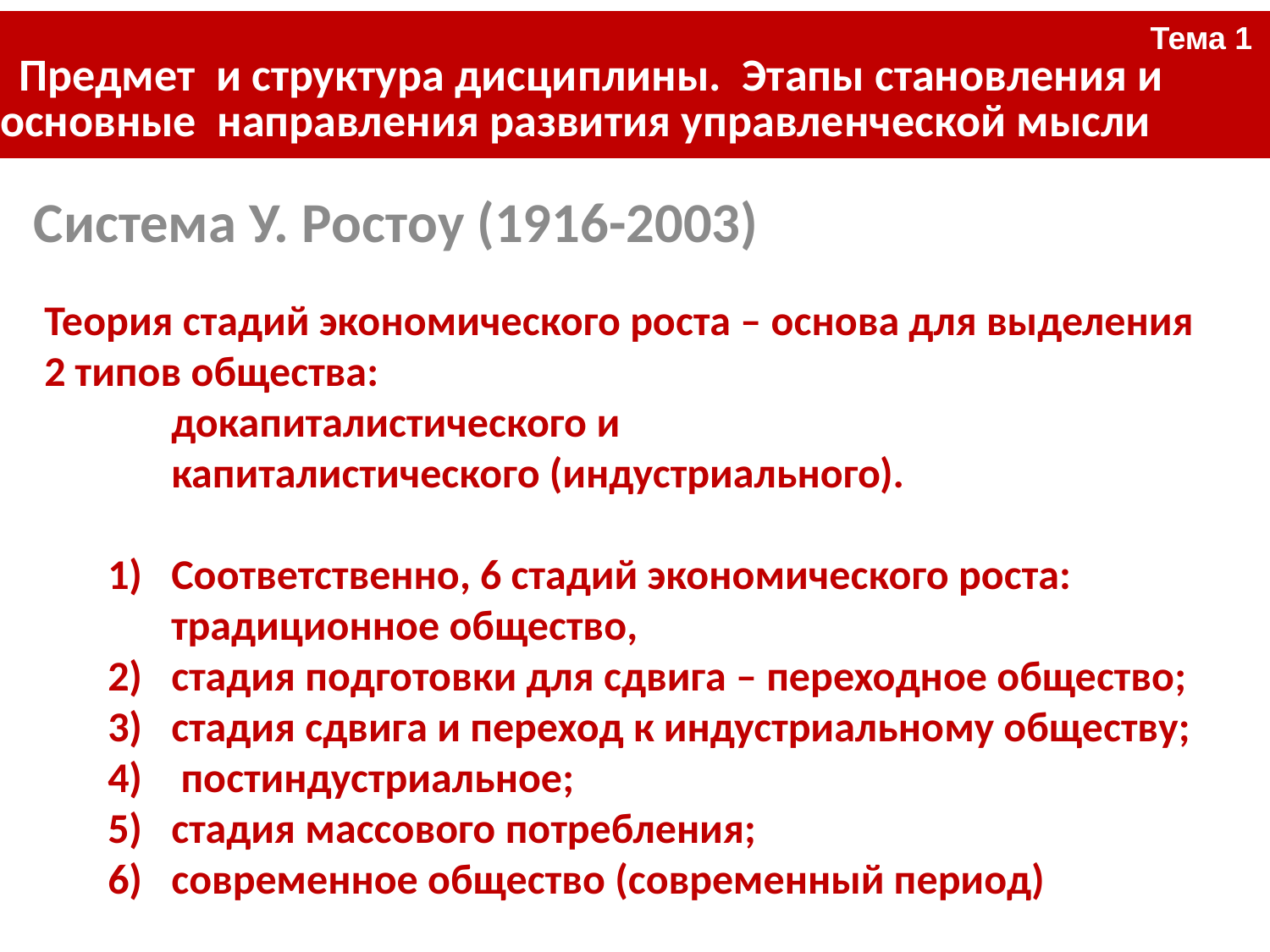

| Тема 1 Предмет и структура дисциплины. Этапы становления и основные направления развития управленческой мысли |
| --- |
#
Система У. Ростоу (1916-2003)
Теория стадий экономического роста – основа для выделения 2 типов общества:
докапиталистического и
капиталистического (индустриального).

Соответственно, 6 стадий экономического роста: традиционное общество,
стадия подготовки для сдвига – переходное общество;
стадия сдвига и переход к индустриальному обществу;
 постиндустриальное;
стадия массового потребления;
современное общество (современный период)